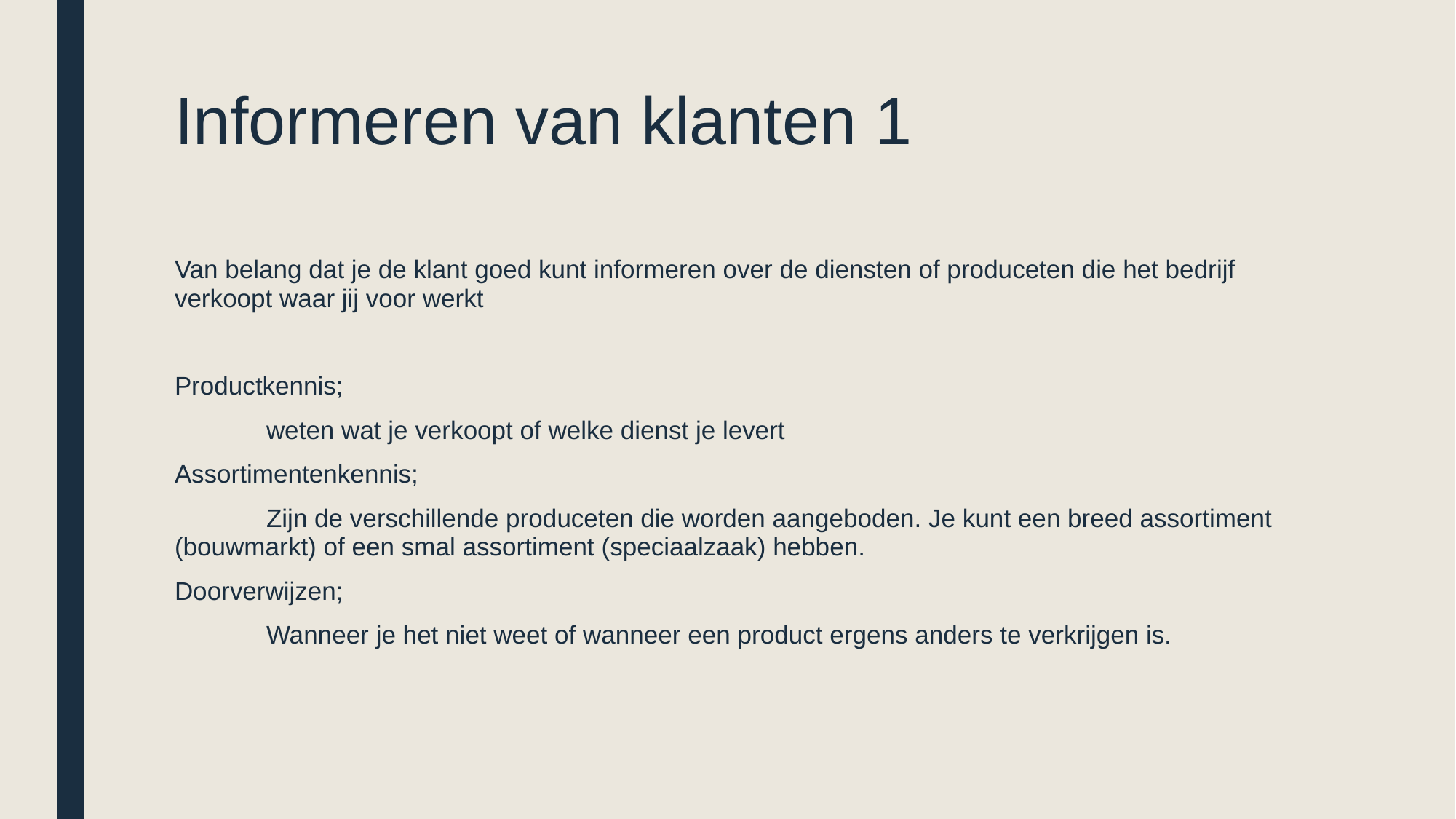

# Informeren van klanten 1
Van belang dat je de klant goed kunt informeren over de diensten of produceten die het bedrijf verkoopt waar jij voor werkt

Productkennis;
	weten wat je verkoopt of welke dienst je levert
Assortimentenkennis;
	Zijn de verschillende produceten die worden aangeboden. Je kunt een breed assortiment (bouwmarkt) of een smal assortiment (speciaalzaak) hebben.
Doorverwijzen;
	Wanneer je het niet weet of wanneer een product ergens anders te verkrijgen is.